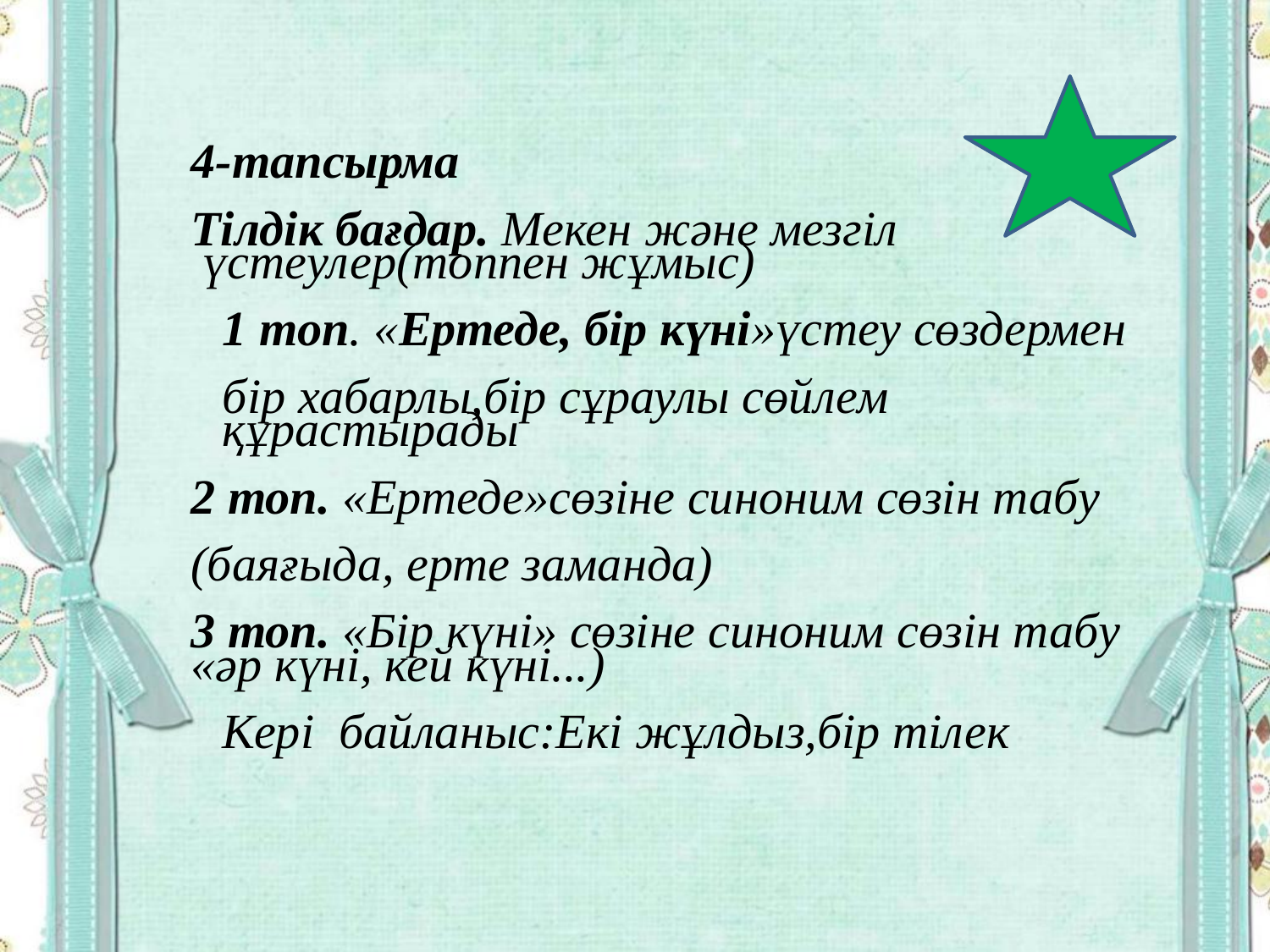

| 4-тапсырма Тілдік бағдар. Мекен және мезгіл үстеулер(топпен жұмыс) 1 топ. «Ертеде, бір күні»үстеу сөздермен бір хабарлы,бір сұраулы сөйлем құрастырады 2 топ. «Ертеде»сөзіне синоним сөзін табу (баяғыда, ерте заманда) 3 топ. «Бір күні» сөзіне синоним сөзін табу «әр күні, кей күні...) Кері байланыс:Екі жұлдыз,бір тілек |
| --- |